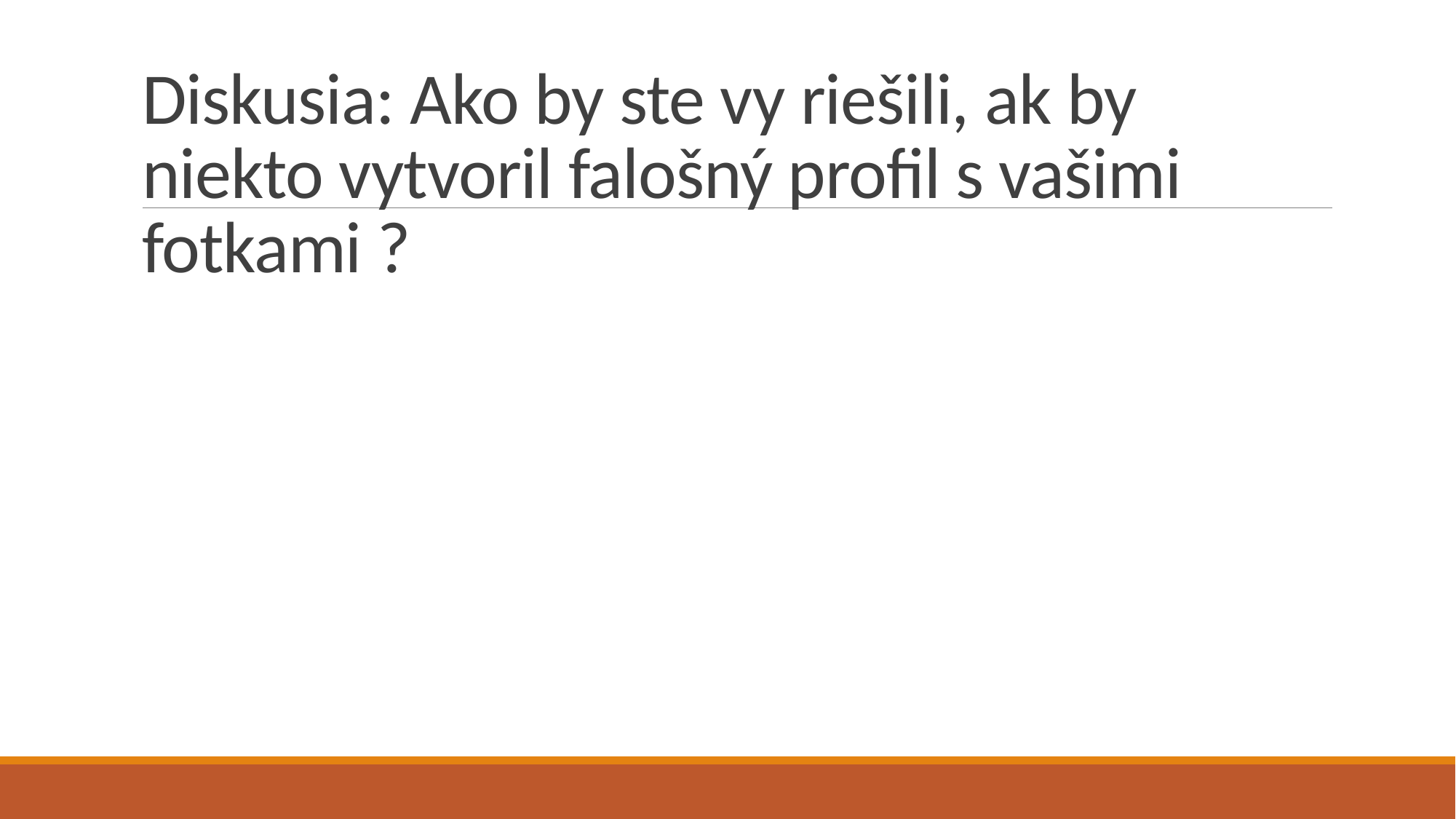

# Diskusia: Ako by ste vy riešili, ak by niekto vytvoril falošný profil s vašimi fotkami ?